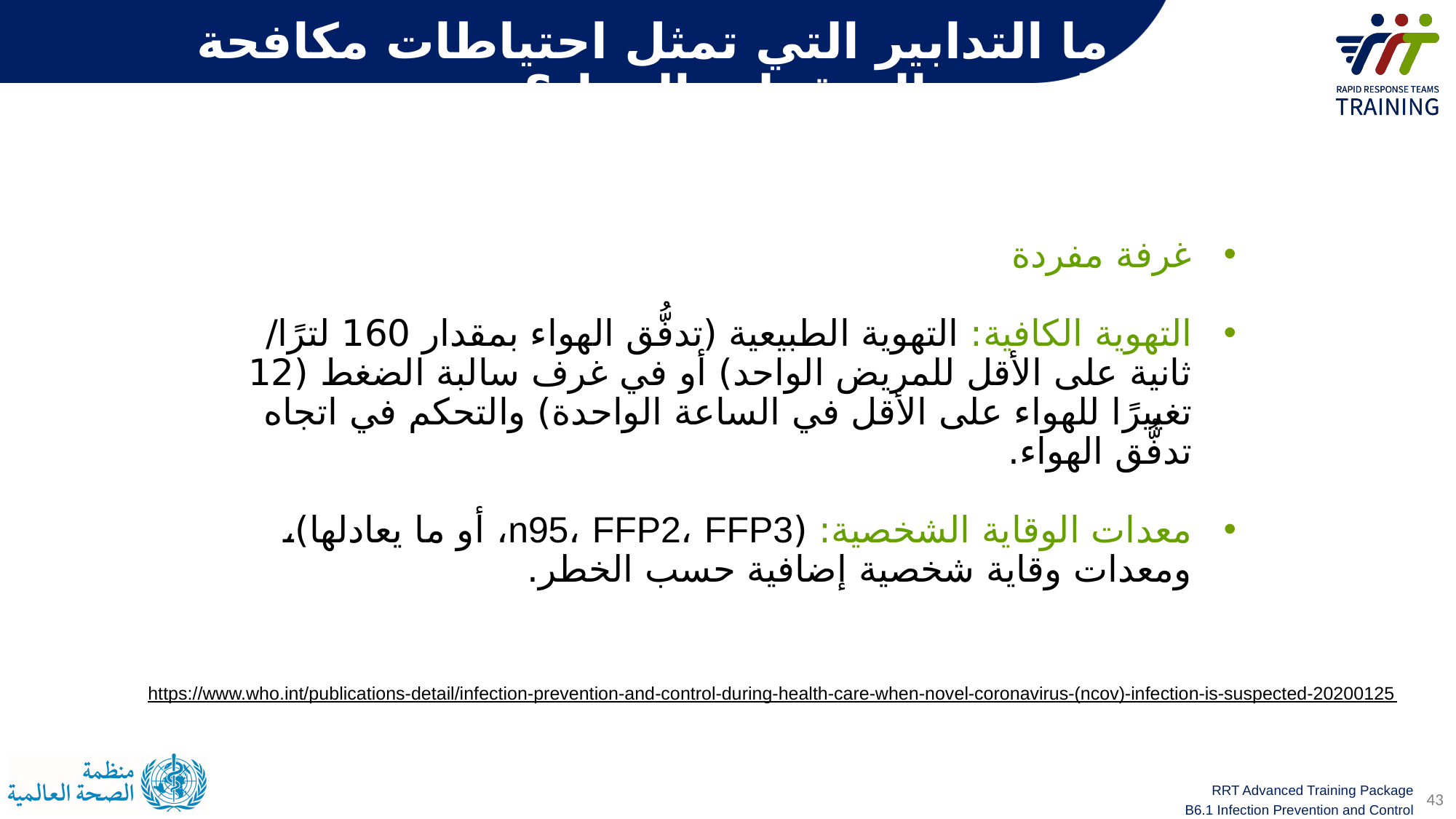

ما التدابير التي تمثل احتياطات مكافحة العدوى المنقولة بالهواء؟
غرفة مفردة

التهوية الكافية: التهوية الطبيعية (تدفُّق الهواء بمقدار 160 لترًا/ ثانية على الأقل للمريض الواحد) أو في غرف سالبة الضغط (12 تغييرًا للهواء على الأقل في الساعة الواحدة) والتحكم في اتجاه تدفُّق الهواء.

معدات الوقاية الشخصية: (n95، FFP2، FFP3، أو ما يعادلها)، ومعدات وقاية شخصية إضافية حسب الخطر.
https://www.who.int/publications-detail/infection-prevention-and-control-during-health-care-when-novel-coronavirus-(ncov)-infection-is-suspected-20200125